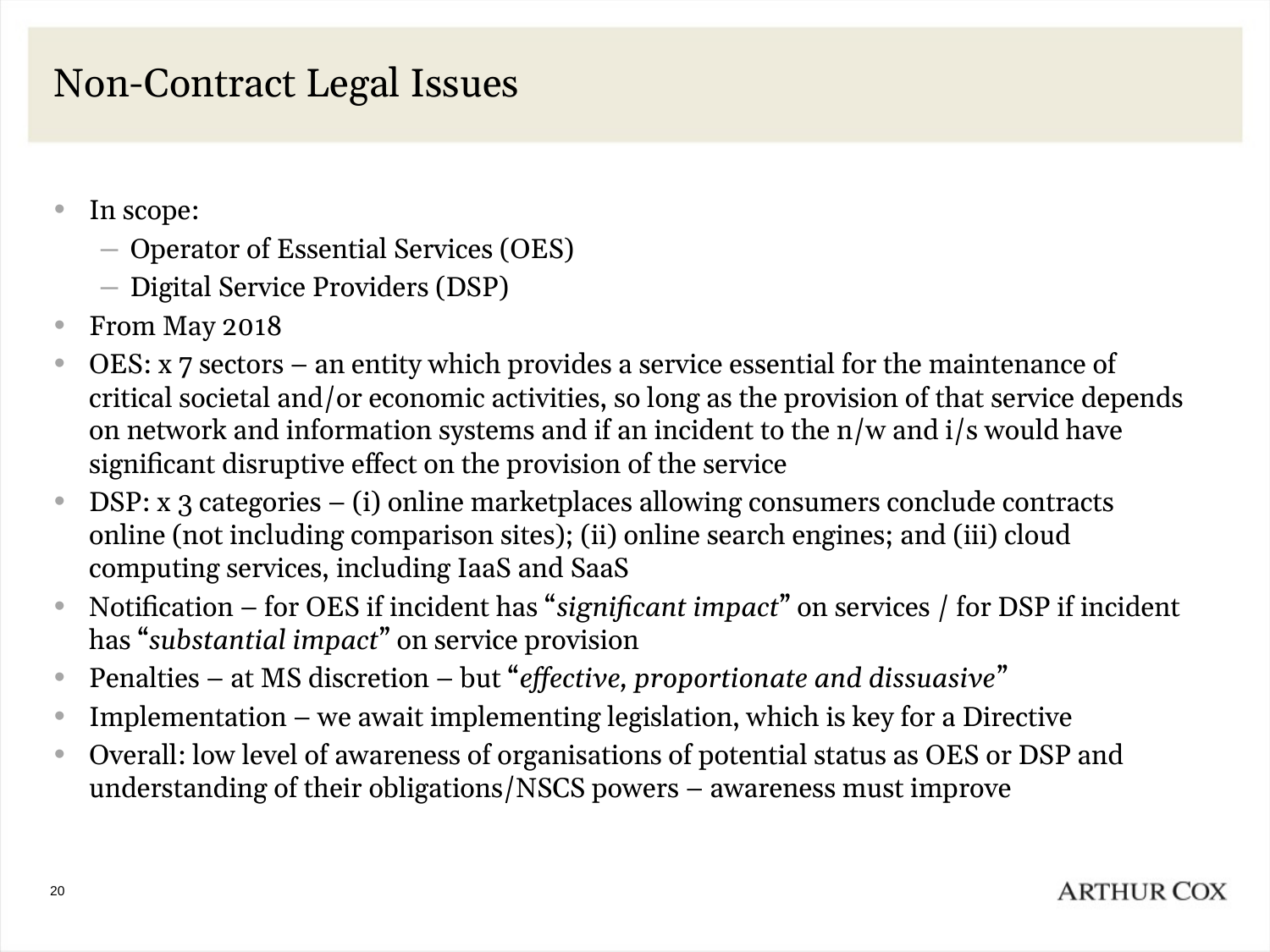

# Non-Contract Legal Issues
In scope:
Operator of Essential Services (OES)
Digital Service Providers (DSP)
From May 2018
OES: x 7 sectors – an entity which provides a service essential for the maintenance of critical societal and/or economic activities, so long as the provision of that service depends on network and information systems and if an incident to the n/w and i/s would have significant disruptive effect on the provision of the service
DSP: x 3 categories – (i) online marketplaces allowing consumers conclude contracts online (not including comparison sites); (ii) online search engines; and (iii) cloud computing services, including IaaS and SaaS
Notification – for OES if incident has “significant impact” on services / for DSP if incident has “substantial impact” on service provision
Penalties – at MS discretion – but “effective, proportionate and dissuasive”
Implementation – we await implementing legislation, which is key for a Directive
Overall: low level of awareness of organisations of potential status as OES or DSP and understanding of their obligations/NSCS powers – awareness must improve

20